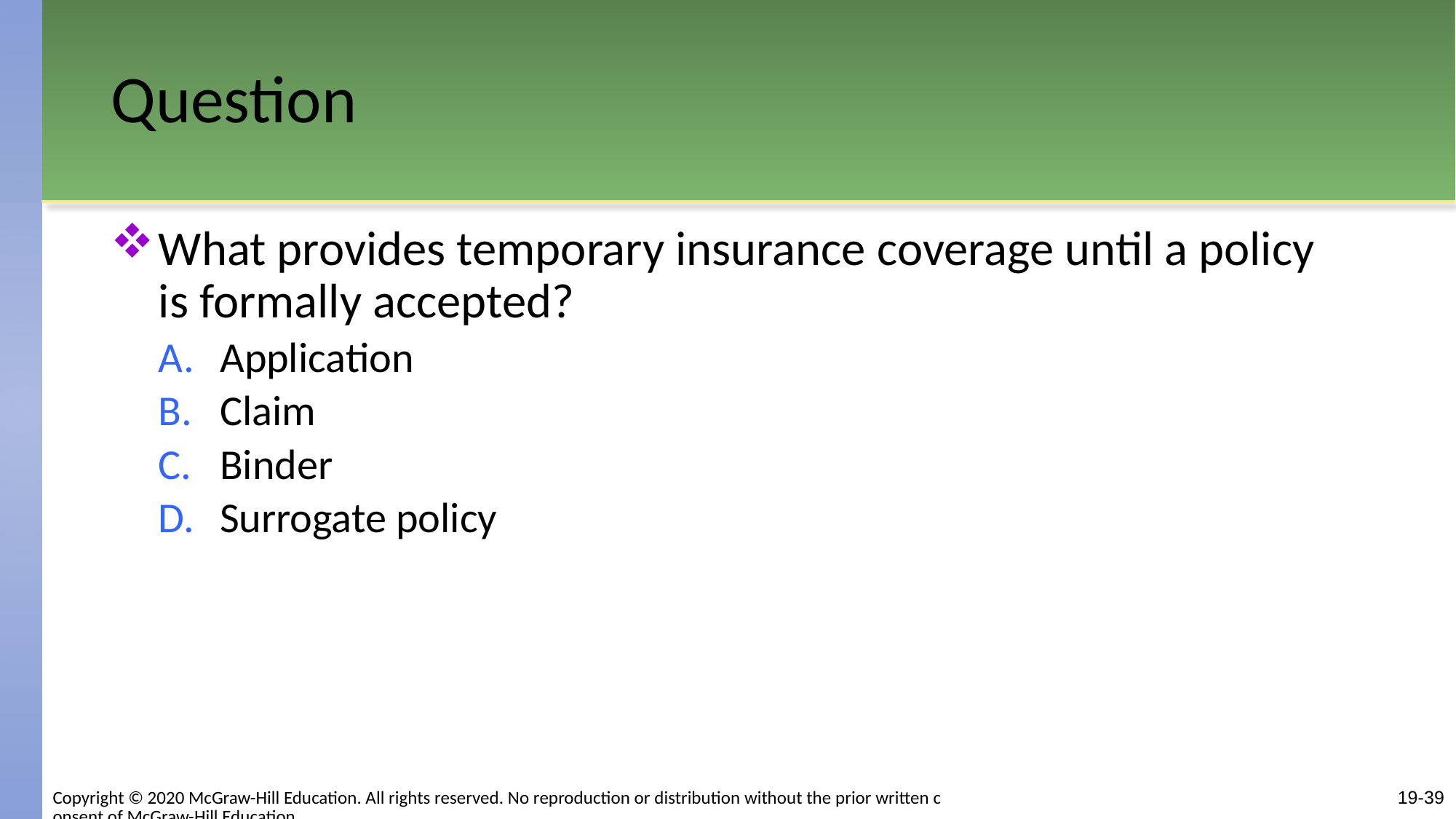

# Question
What provides temporary insurance coverage until a policy is formally accepted?
Application
Claim
Binder
Surrogate policy
Copyright © 2020 McGraw-Hill Education. All rights reserved. No reproduction or distribution without the prior written consent of McGraw-Hill Education.
19-39